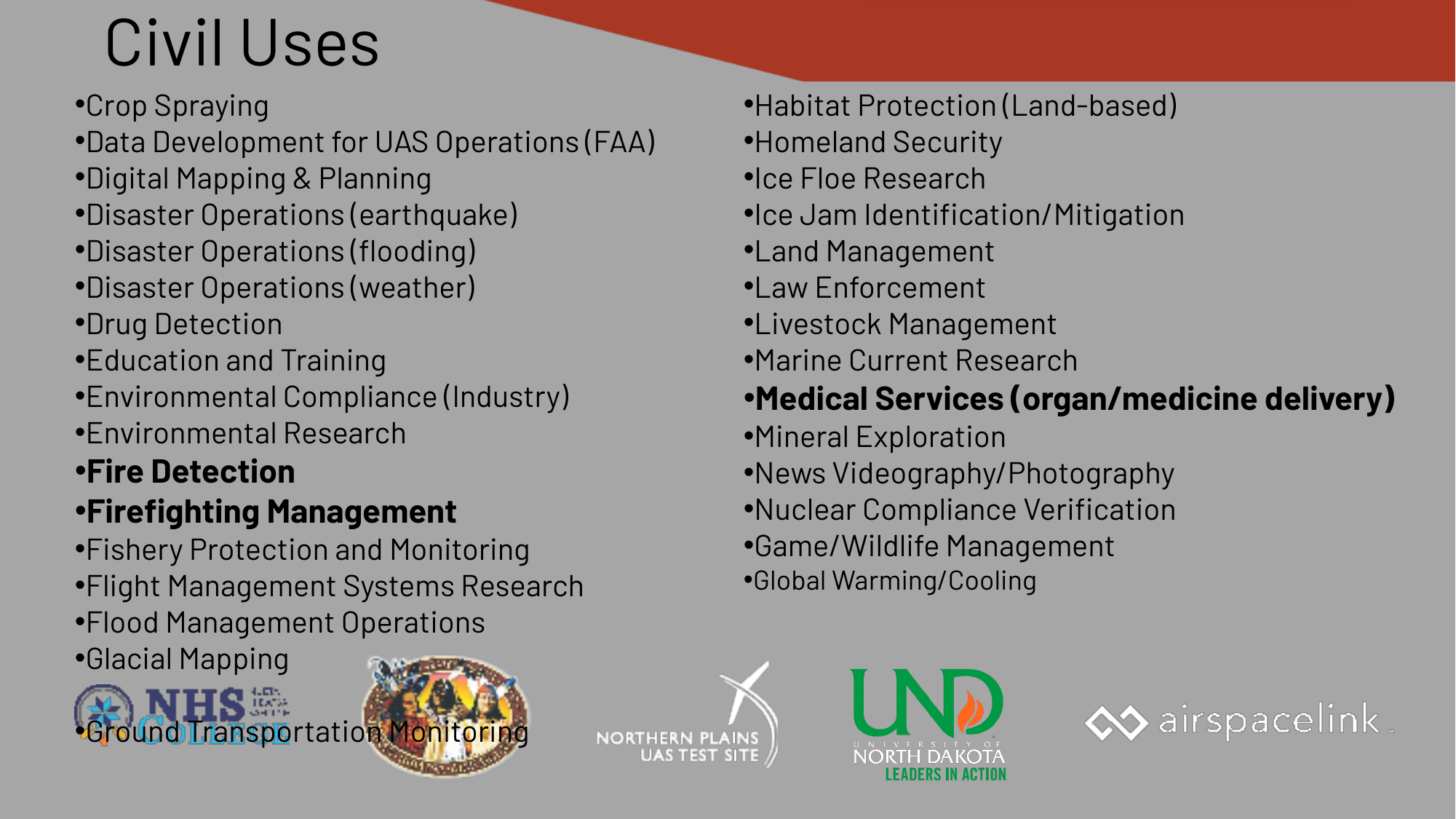

# Civil Uses
Crop Spraying
Data Development for UAS Operations (FAA)
Digital Mapping & Planning
Disaster Operations (earthquake)
Disaster Operations (flooding)
Disaster Operations (weather)
Drug Detection
Education and Training
Environmental Compliance (Industry)
Environmental Research
Fire Detection
Firefighting Management
Fishery Protection and Monitoring
Flight Management Systems Research
Flood Management Operations
Glacial Mapping

Ground Transportation Monitoring
Habitat Protection (Land-based)
Homeland Security
Ice Floe Research
Ice Jam Identification/Mitigation
Land Management
Law Enforcement
Livestock Management
Marine Current Research
Medical Services (organ/medicine delivery)
Mineral Exploration
News Videography/Photography
Nuclear Compliance Verification
Game/Wildlife Management
Global Warming/Cooling